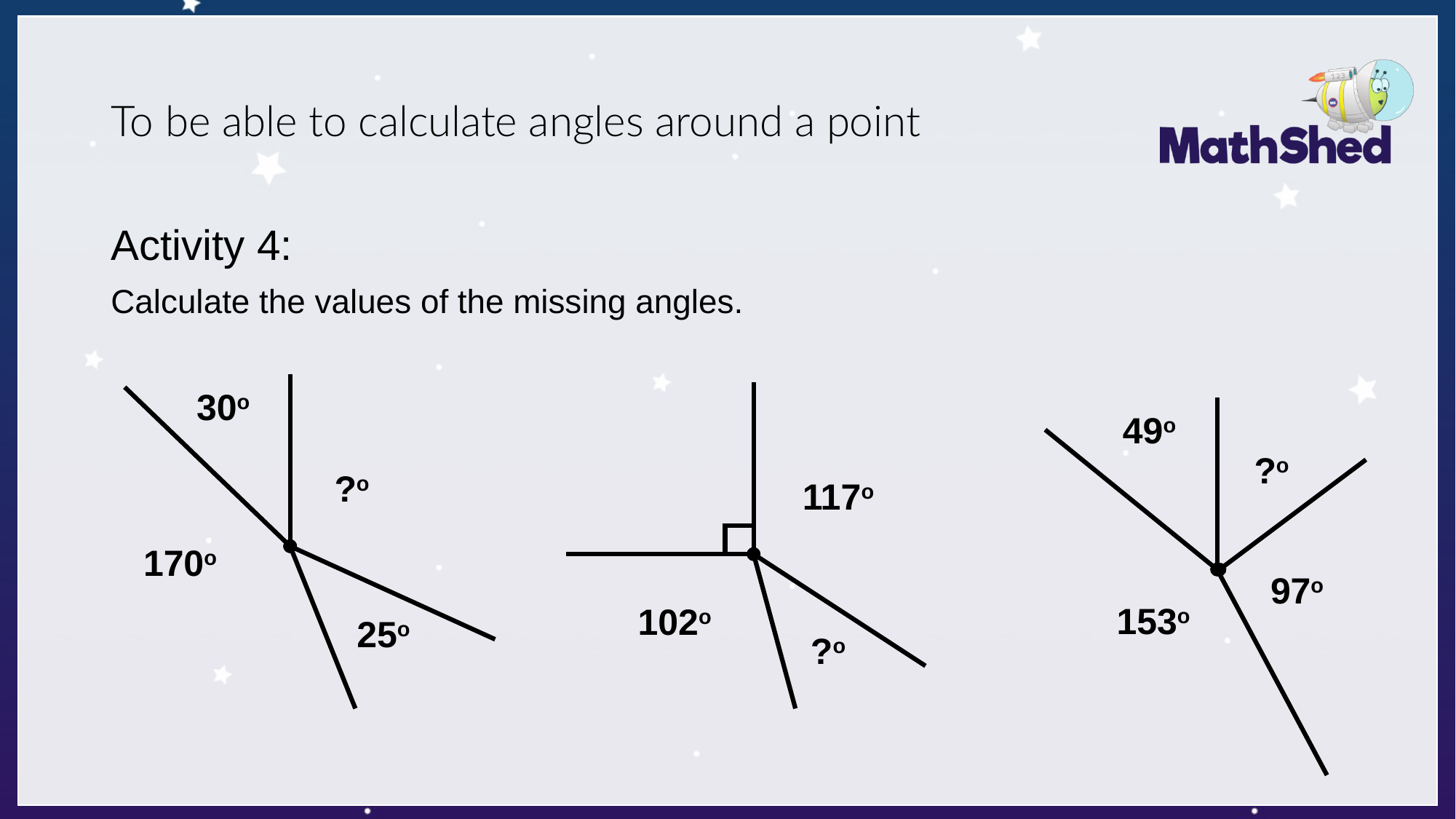

# To be able to calculate angles around a point
Activity 4:
Calculate the values of the missing angles.

30o
49o
?o
?o
117o

170o
97o
153o
102o
25o
?o